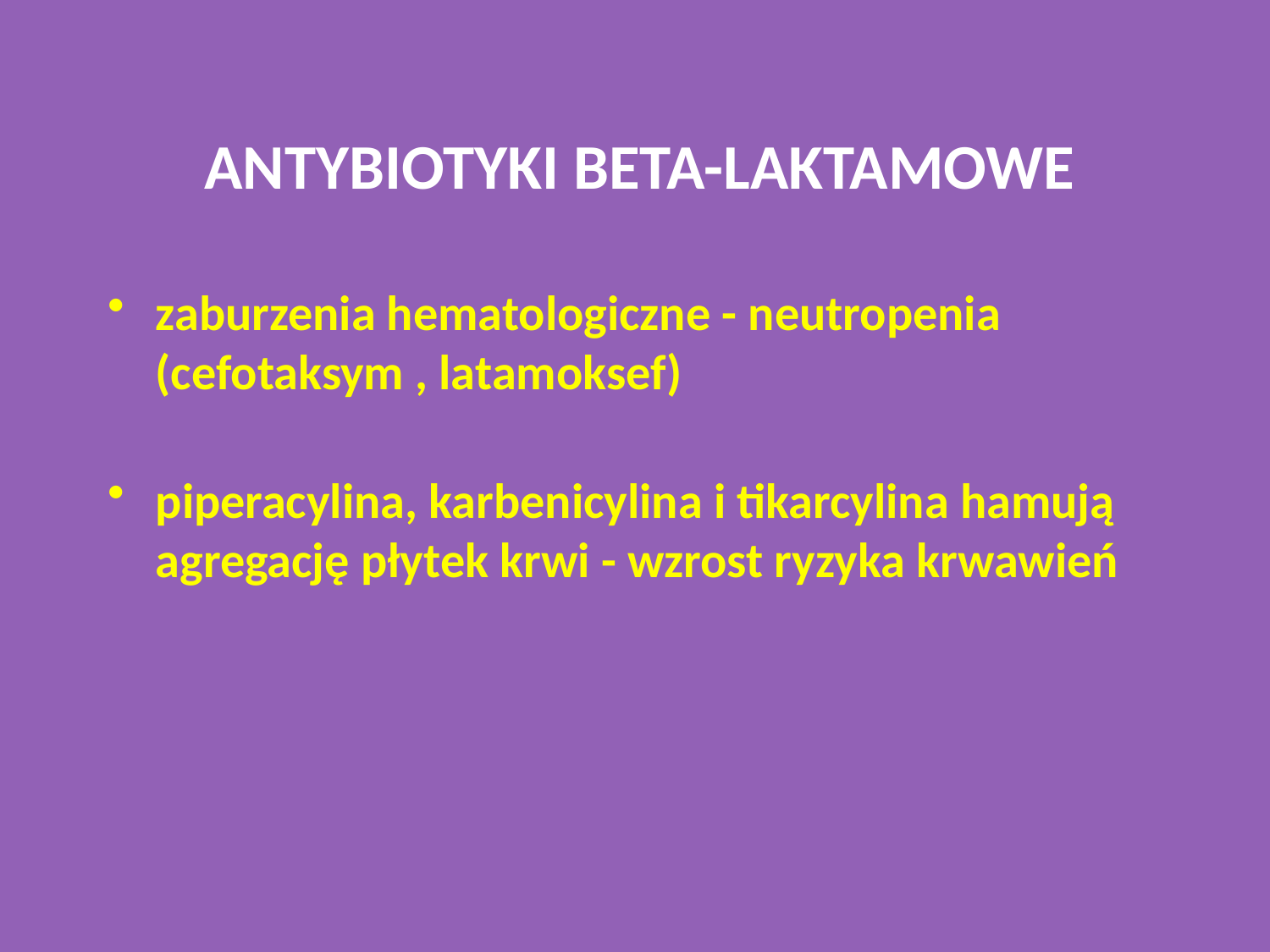

# ANTYBIOTYKI BETA-LAKTAMOWE
zaburzenia hematologiczne - neutropenia (cefotaksym , latamoksef)
piperacylina, karbenicylina i tikarcylina hamują agregację płytek krwi - wzrost ryzyka krwawień